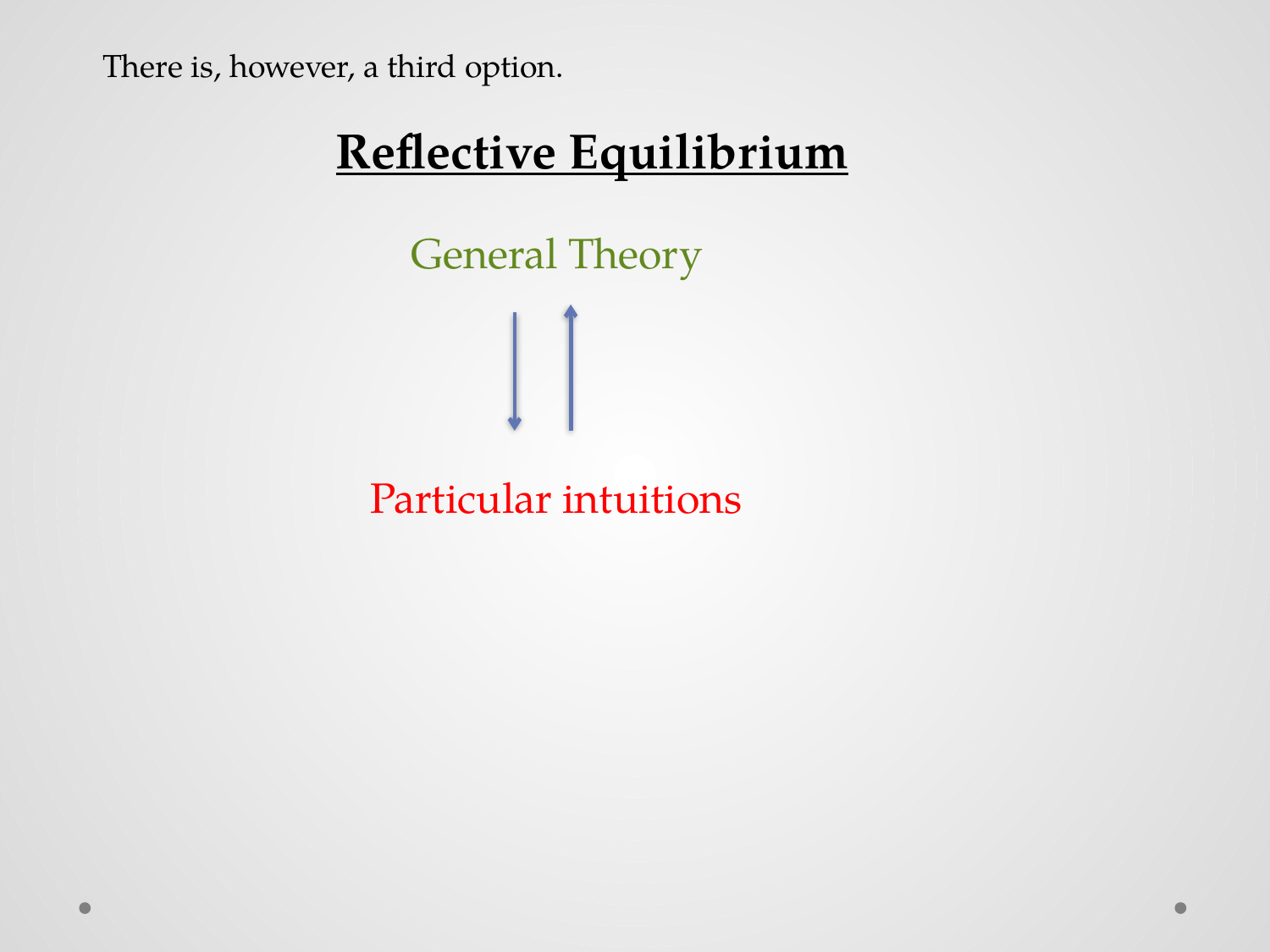

There is, however, a third option.
Reflective Equilibrium
General Theory
Particular intuitions